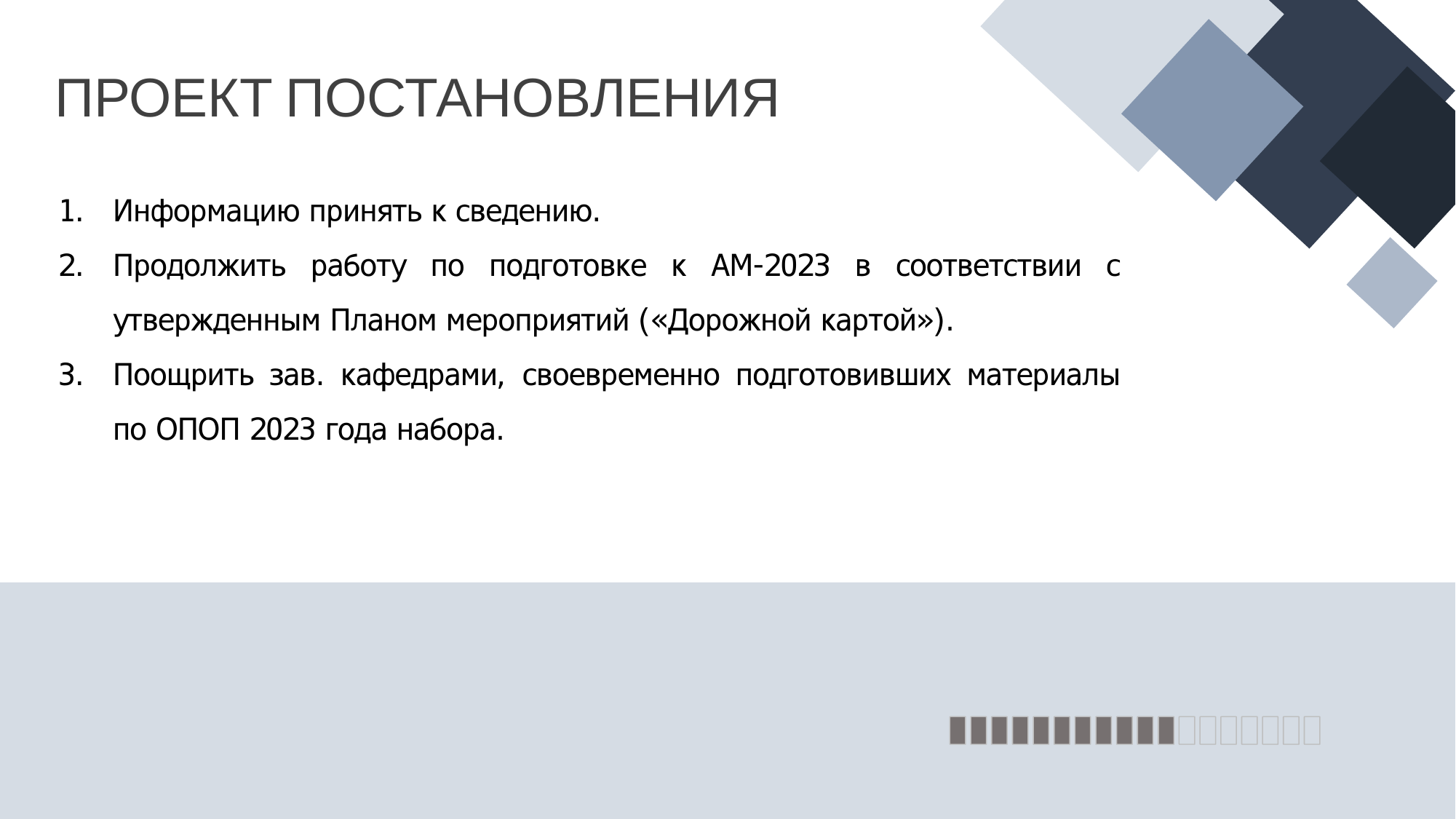

# ПРОЕКТ ПОСТАНОВЛЕНИЯ

Информацию принять к сведению.
Продолжить работу по подготовке к АМ-2023 в соответствии с утвержденным Планом мероприятий («Дорожной картой»).
Поощрить зав. кафедрами, своевременно подготовивших материалы по ОПОП 2023 года набора.